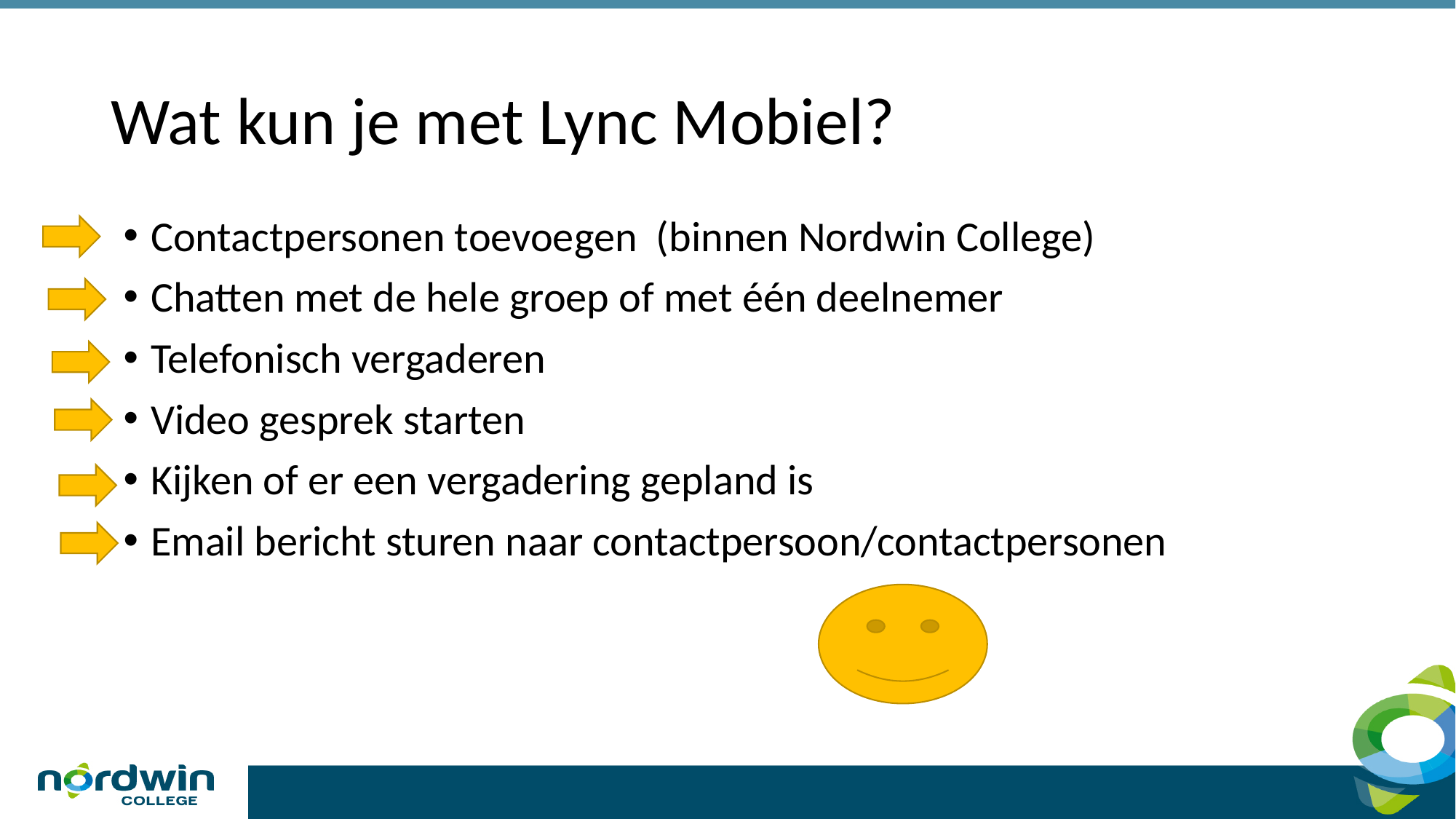

# Wat kun je met Lync Mobiel?

Contactpersonen toevoegen  (binnen Nordwin College)
Chatten met de hele groep of met één deelnemer
Telefonisch vergaderen
Video gesprek starten
Kijken of er een vergadering gepland is
Email bericht sturen naar contactpersoon/contactpersonen